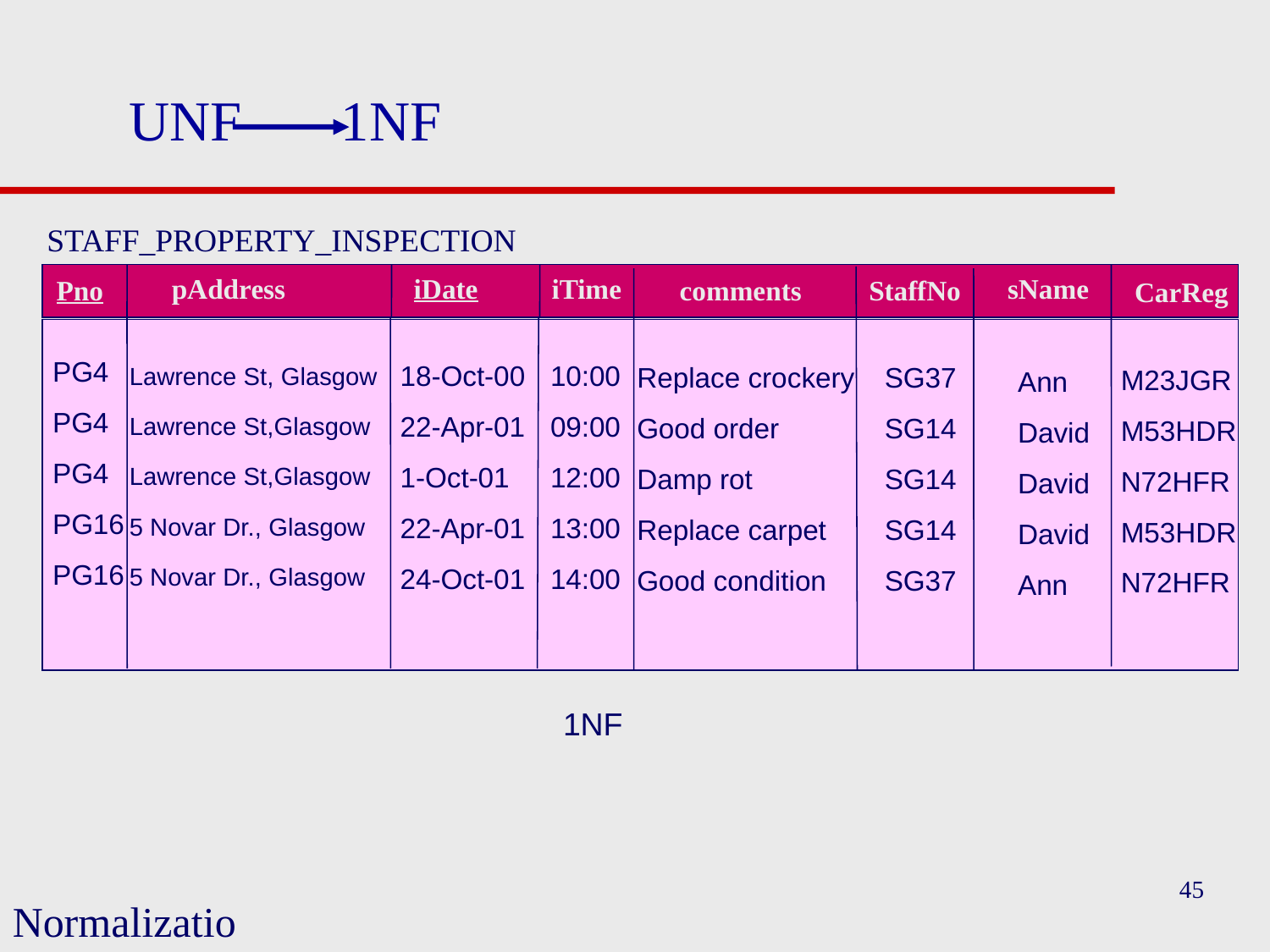

# UNF       1NF

STAFF_PROPERTY_INSPECTION

pAddress

iDate
iTime

sName

 Pno
comments
StaffNo

CarReg

PG4
PG4
PG4
PG16
PG16
Lawrence St, Glasgow
Lawrence St,Glasgow
Lawrence St,Glasgow
5 Novar Dr., Glasgow
5 Novar Dr., Glasgow
18-Oct-00
22-Apr-01
1-Oct-01
22-Apr-01
24-Oct-01
10:00
09:00
12:00
13:00
14:00
Replace crockery
Good order
Damp rot
Replace carpet
Good condition
SG37
SG14
SG14
SG14
SG37
M23JGR
M53HDR
N72HFR
M53HDR
N72HFR
Ann
David
David
David
Ann
1NF
45
Normalization